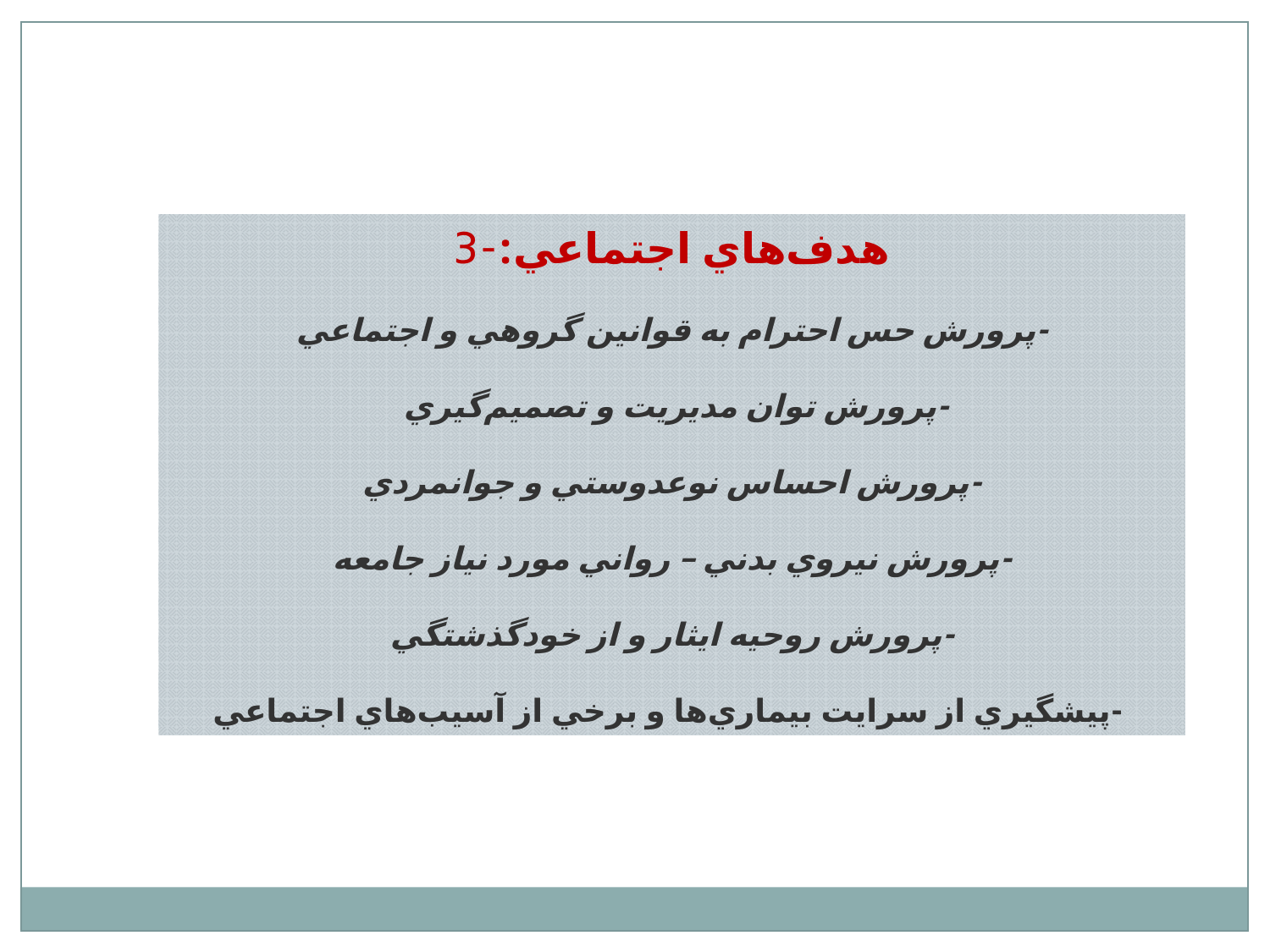

3-هدف‌هاي اجتماعي:
-پرورش حس احترام به قوانين گروهي و اجتماعي
-پرورش توان مديريت و تصميم‌گيري 
-پرورش احساس نوعدوستي و جوانمردي
-پرورش نيروي بدني – رواني مورد نياز جامعه
-پرورش روحيه ايثار و از خودگذشتگي
-پيشگيري از سرايت بيماري‌ها و برخي از آسيب‌هاي اجتماعي